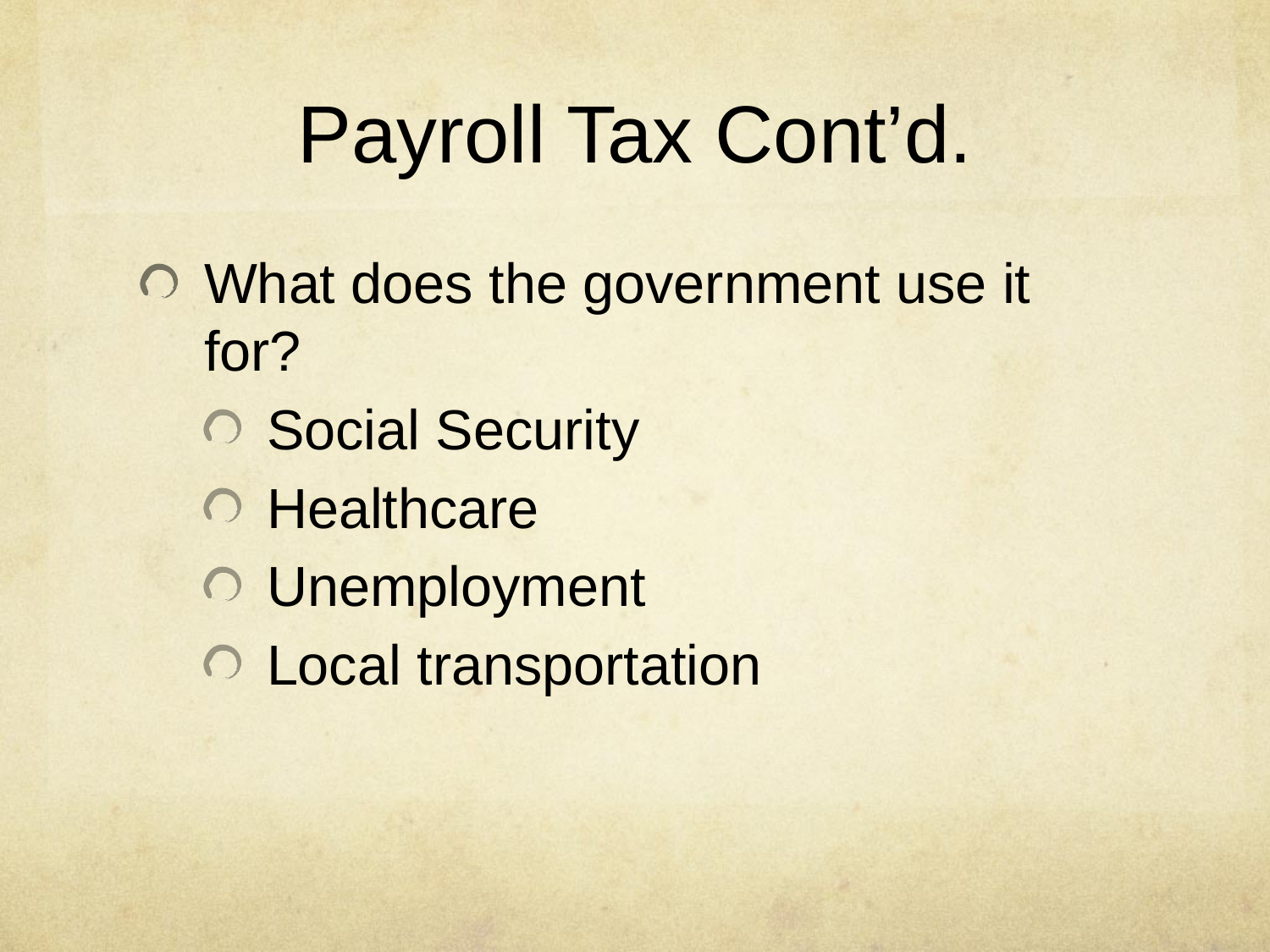

# Payroll Tax Cont’d.
What does the government use it for?
Social Security
Healthcare
Unemployment
Local transportation